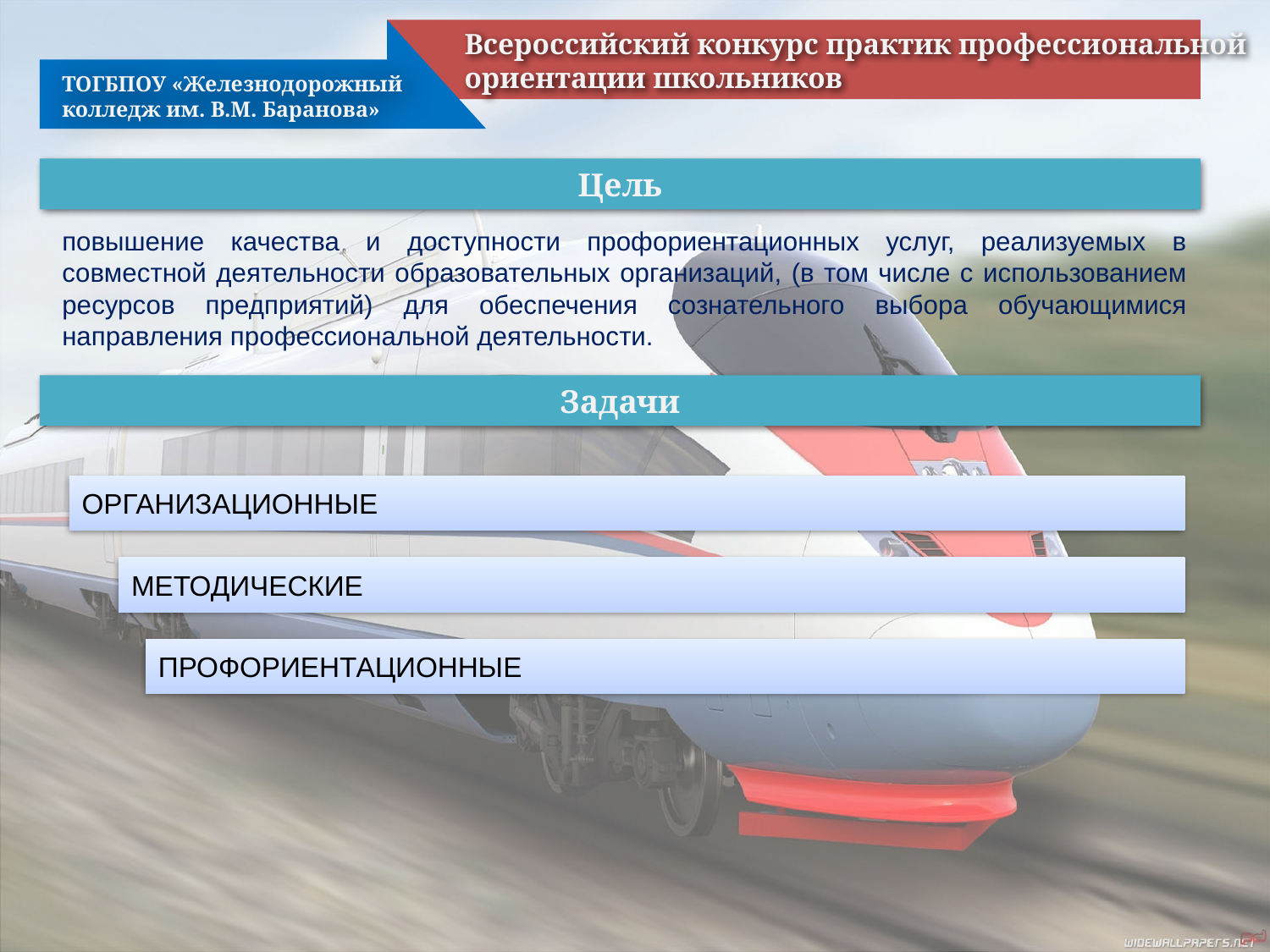

Всероссийский конкурс практик профессиональной
ориентации школьников

ТОГБПОУ «Железнодорожный колледж им. В.М. Баранова»
Цель
повышение качества и доступности профориентационных услуг, реализуемых в совместной деятельности образовательных организаций, (в том числе с использованием ресурсов предприятий) для обеспечения сознательного выбора обучающимися направления профессиональной деятельности.
Задачи
ОРГАНИЗАЦИОННЫЕ
МЕТОДИЧЕСКИЕ
ПРОФОРИЕНТАЦИОННЫЕ